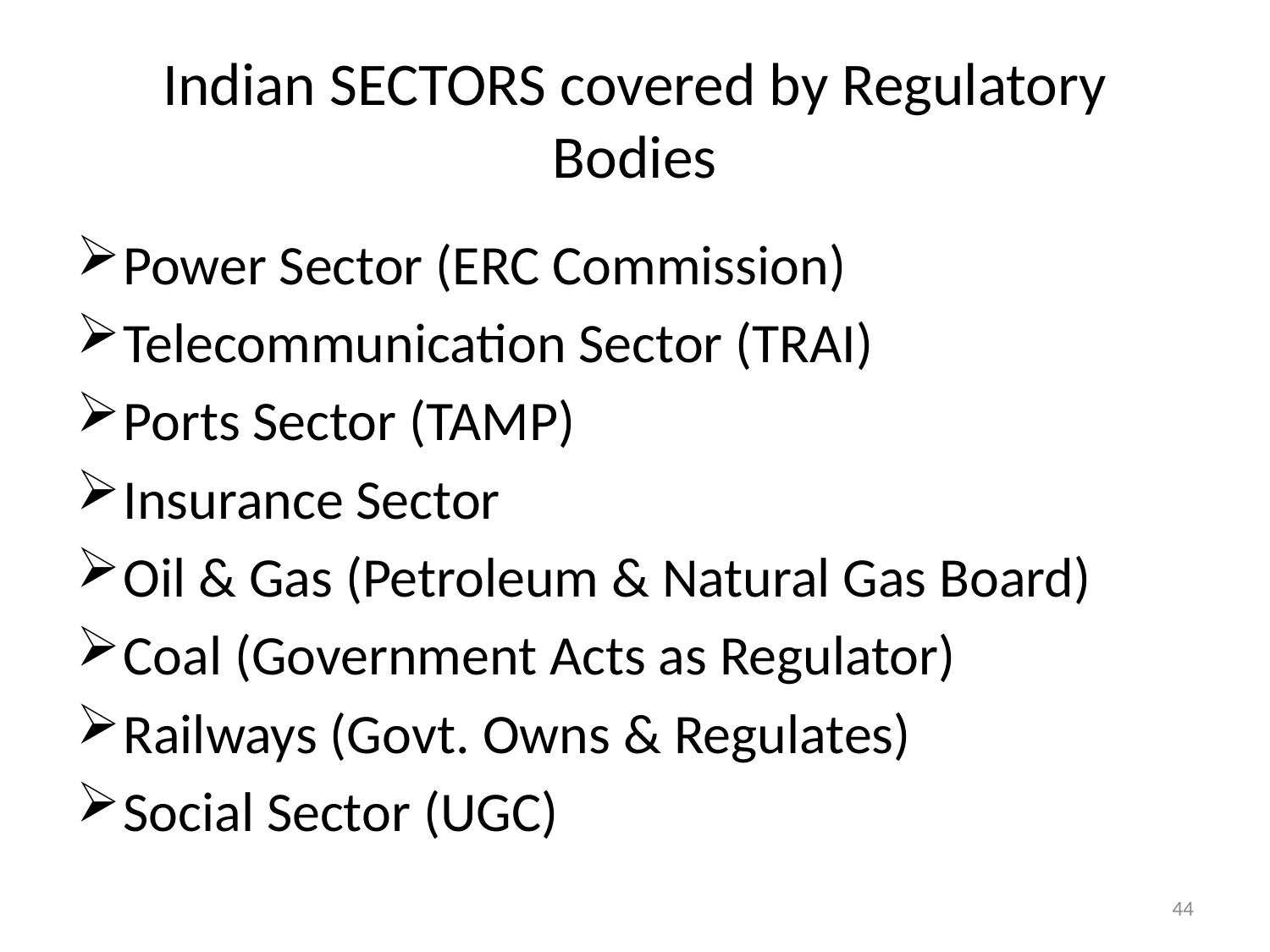

# Indian SECTORS covered by Regulatory Bodies
Power Sector (ERC Commission)
Telecommunication Sector (TRAI)
Ports Sector (TAMP)
Insurance Sector
Oil & Gas (Petroleum & Natural Gas Board)
Coal (Government Acts as Regulator)
Railways (Govt. Owns & Regulates)
Social Sector (UGC)

44